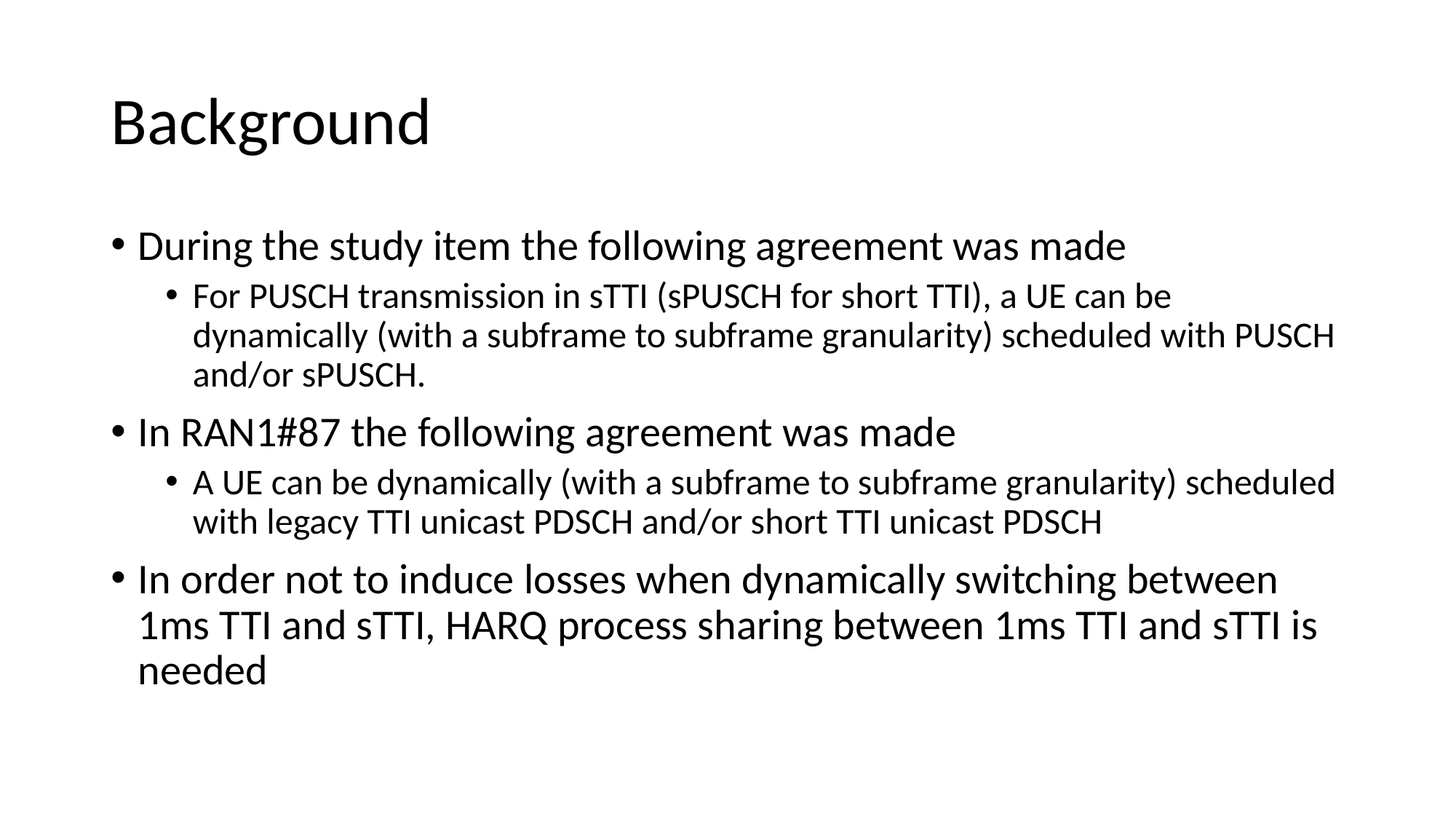

# Background
During the study item the following agreement was made
For PUSCH transmission in sTTI (sPUSCH for short TTI), a UE can be dynamically (with a subframe to subframe granularity) scheduled with PUSCH and/or sPUSCH.
In RAN1#87 the following agreement was made
A UE can be dynamically (with a subframe to subframe granularity) scheduled with legacy TTI unicast PDSCH and/or short TTI unicast PDSCH
In order not to induce losses when dynamically switching between 1ms TTI and sTTI, HARQ process sharing between 1ms TTI and sTTI is needed